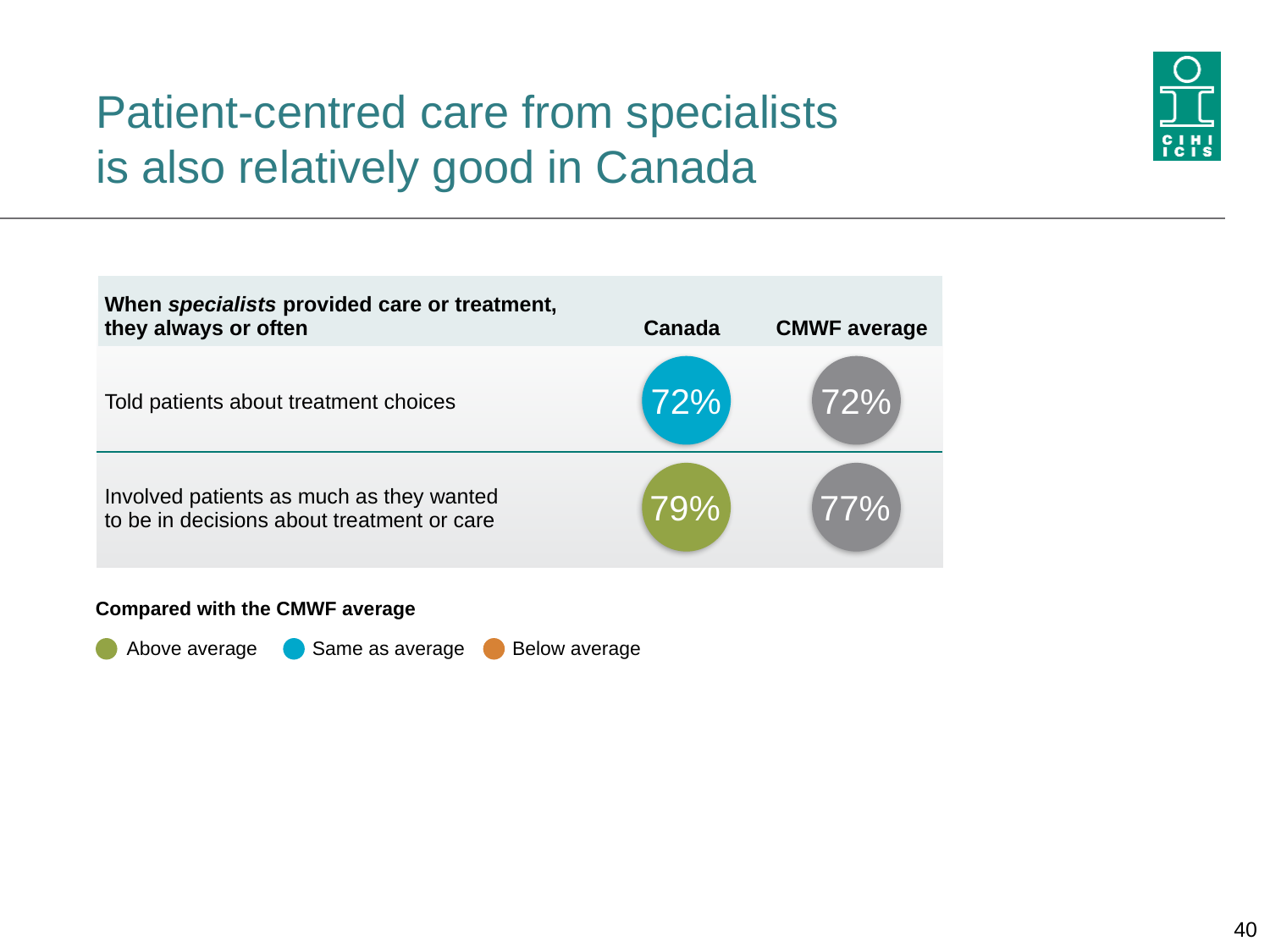

# Patient-centred care from specialists is also relatively good in Canada

| When specialists provided care or treatment, they always or often | Canada | CMWF average |
| --- | --- | --- |
| Told patients about treatment choices |  |  |
| Involved patients as much as they wanted to be in decisions about treatment or care |  |  |

72%

72%

79%

77%
Compared with the CMWF average
Above average

Same as average

Below average

40